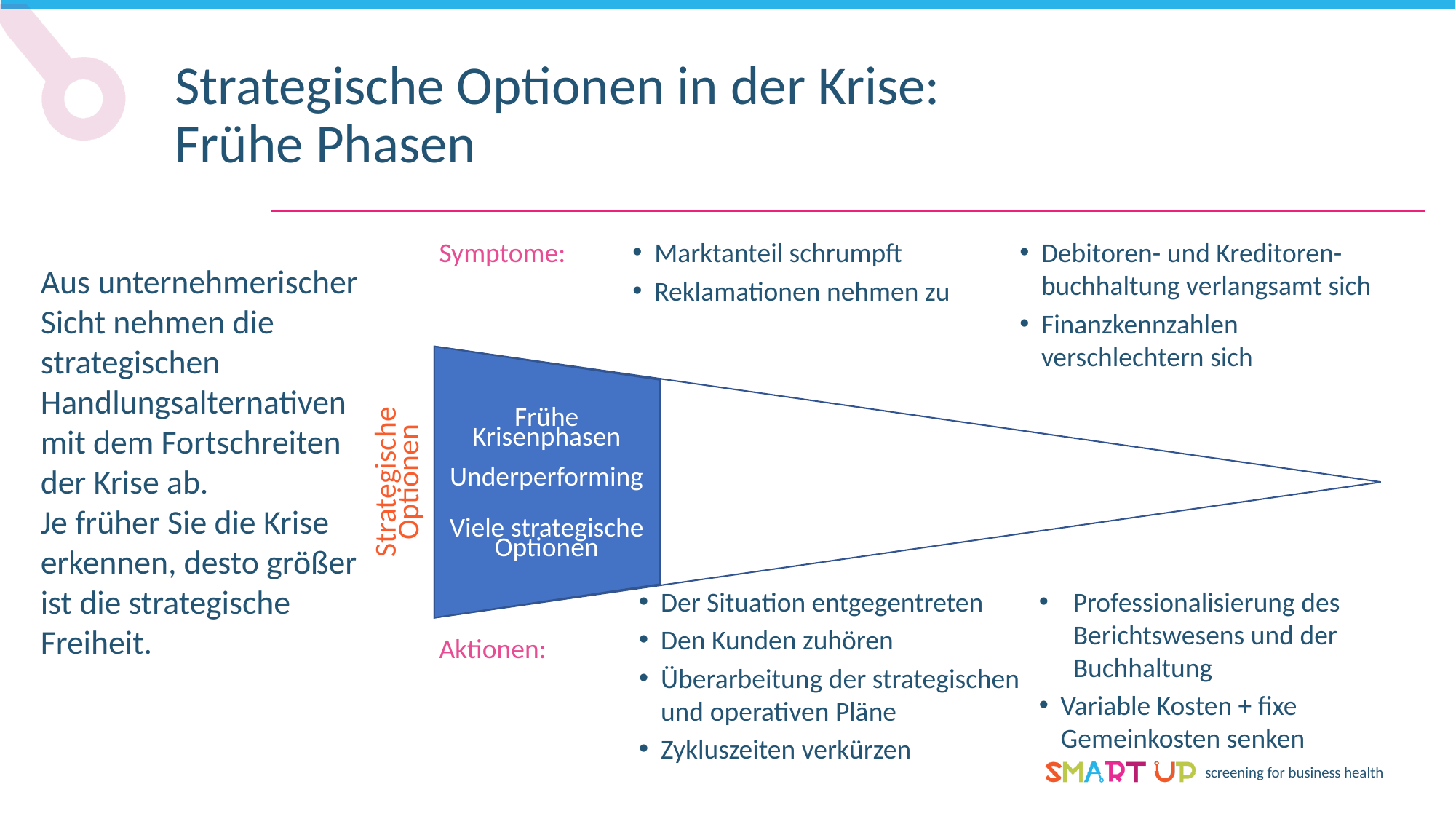

Strategische Optionen in der Krise: Frühe Phasen
Marktanteil schrumpft
Reklamationen nehmen zu

Debitoren- und Kreditoren-buchhaltung verlangsamt sich
Finanzkennzahlen verschlechtern sich
Symptome:
Aus unternehmerischer Sicht nehmen die strategischen Handlungsalternativen mit dem Fortschreiten der Krise ab.
Je früher Sie die Krise erkennen, desto größer ist die strategische Freiheit.

Frühe Krisenphasen
Underperforming

Viele strategische
Optionen

Strategische Optionen
Der Situation entgegentreten
Den Kunden zuhören
Überarbeitung der strategischen und operativen Pläne
Zykluszeiten verkürzen
Professionalisierung des Berichtswesens und der Buchhaltung
Variable Kosten + fixe Gemeinkosten senken

Aktionen: